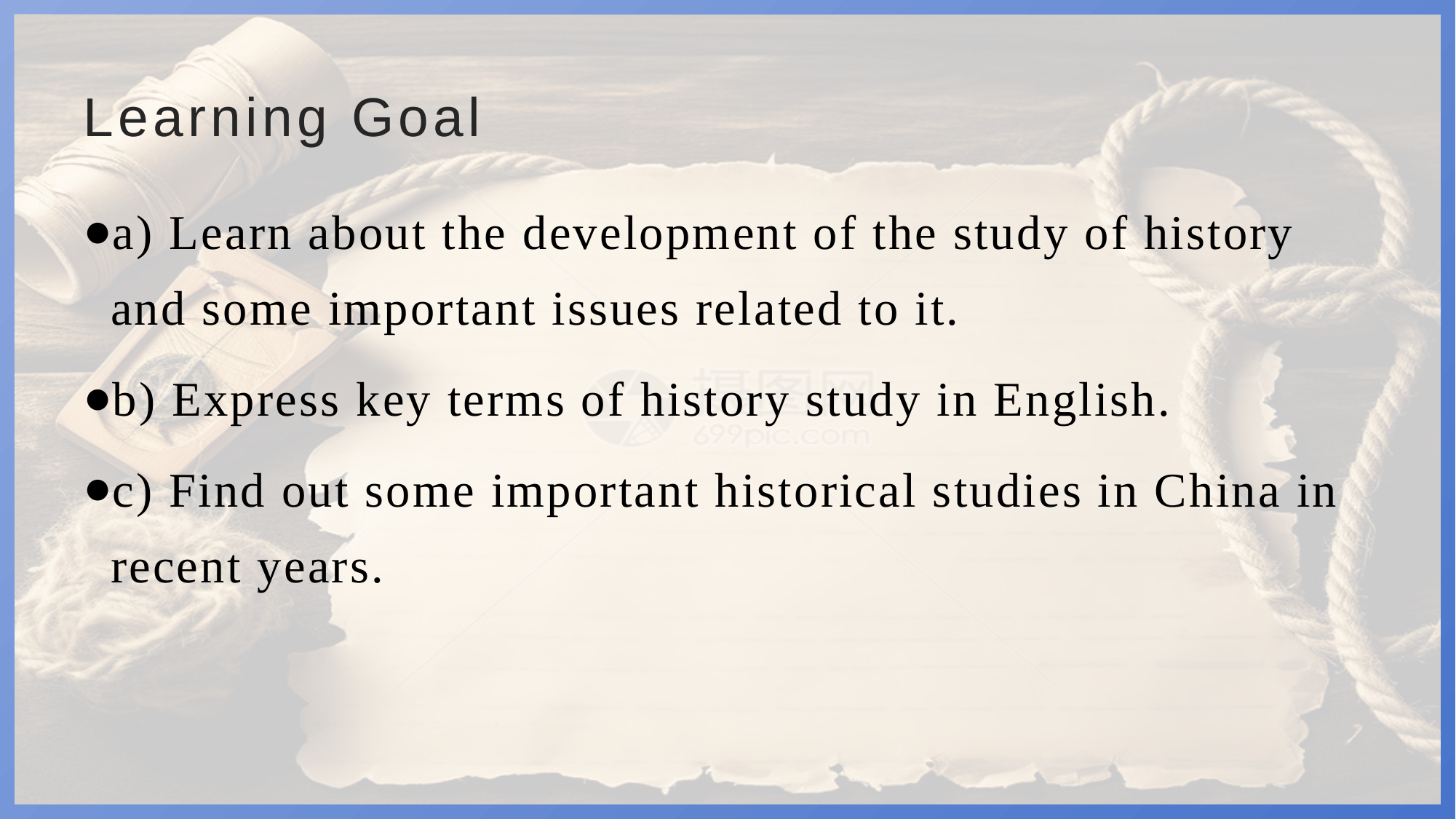

# Learning Goal
a) Learn about the development of the study of history and some important issues related to it.
b) Express key terms of history study in English.
c) Find out some important historical studies in China in recent years.